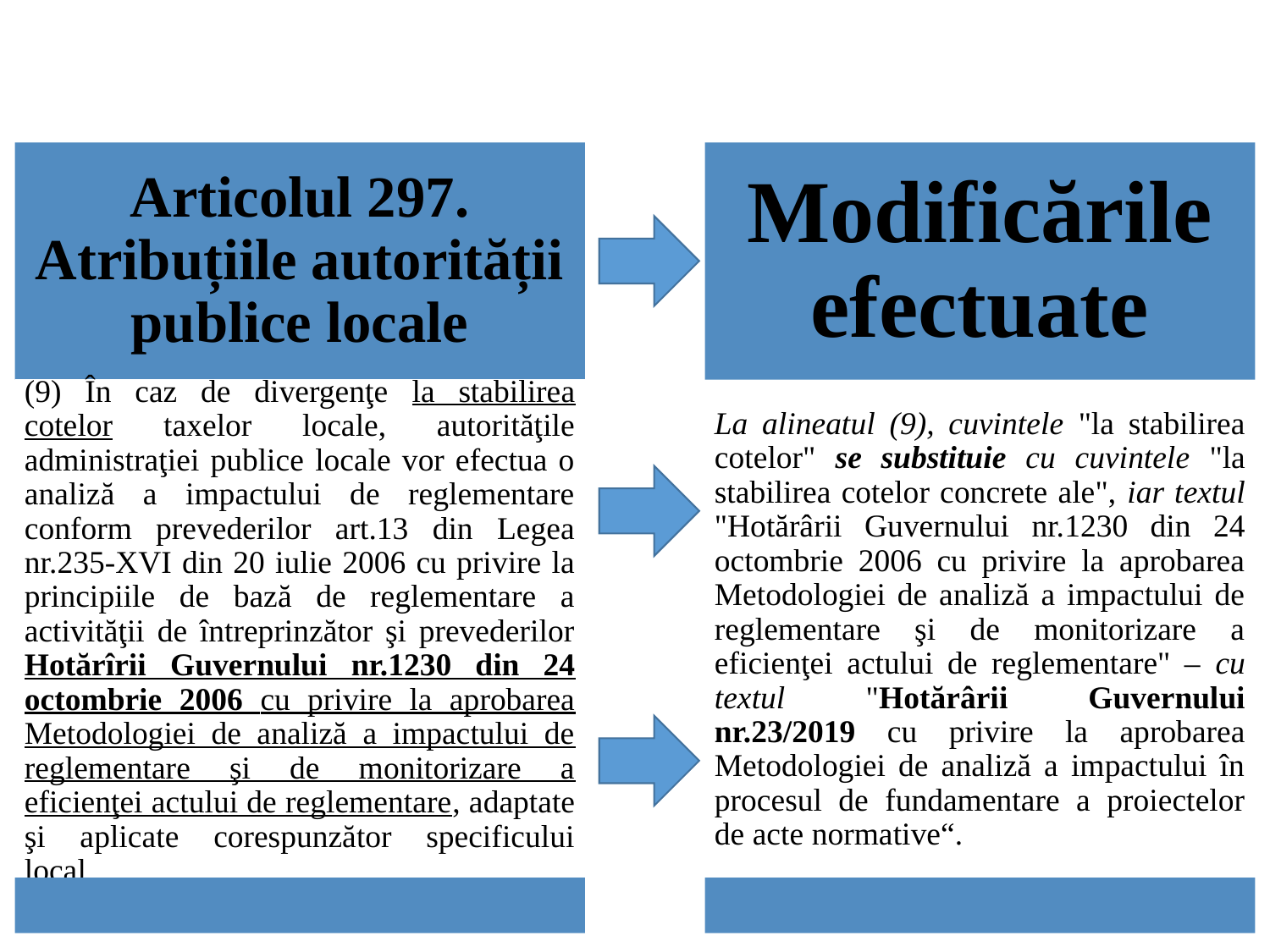

Articolul 297. Atribuțiile autorității publice locale

(9) În caz de divergenţe la stabilirea cotelor taxelor locale, autorităţile administraţiei publice locale vor efectua o analiză a impactului de reglementare conform prevederilor art.13 din Legea nr.235-XVI din 20 iulie 2006 cu privire la principiile de bază de reglementare a activităţii de întreprinzător şi prevederilor Hotărîrii Guvernului nr.1230 din 24 octombrie 2006 cu privire la aprobarea Metodologiei de analiză a impactului de reglementare şi de monitorizare a eficienţei actului de reglementare, adaptate şi aplicate corespunzător specificului local.

Modificările efectuate
La alineatul (9), cuvintele "la stabilirea cotelor" se substituie cu cuvintele "la stabilirea cotelor concrete ale", iar textul "Hotărârii Guvernului nr.1230 din 24 octombrie 2006 cu privire la aprobarea Metodologiei de analiză a impactului de reglementare şi de monitorizare a eficienţei actului de reglementare" – cu textul "Hotărârii Guvernului nr.23/2019 cu privire la aprobarea Metodologiei de analiză a impactului în procesul de fundamentare a proiectelor de acte normative“.

25